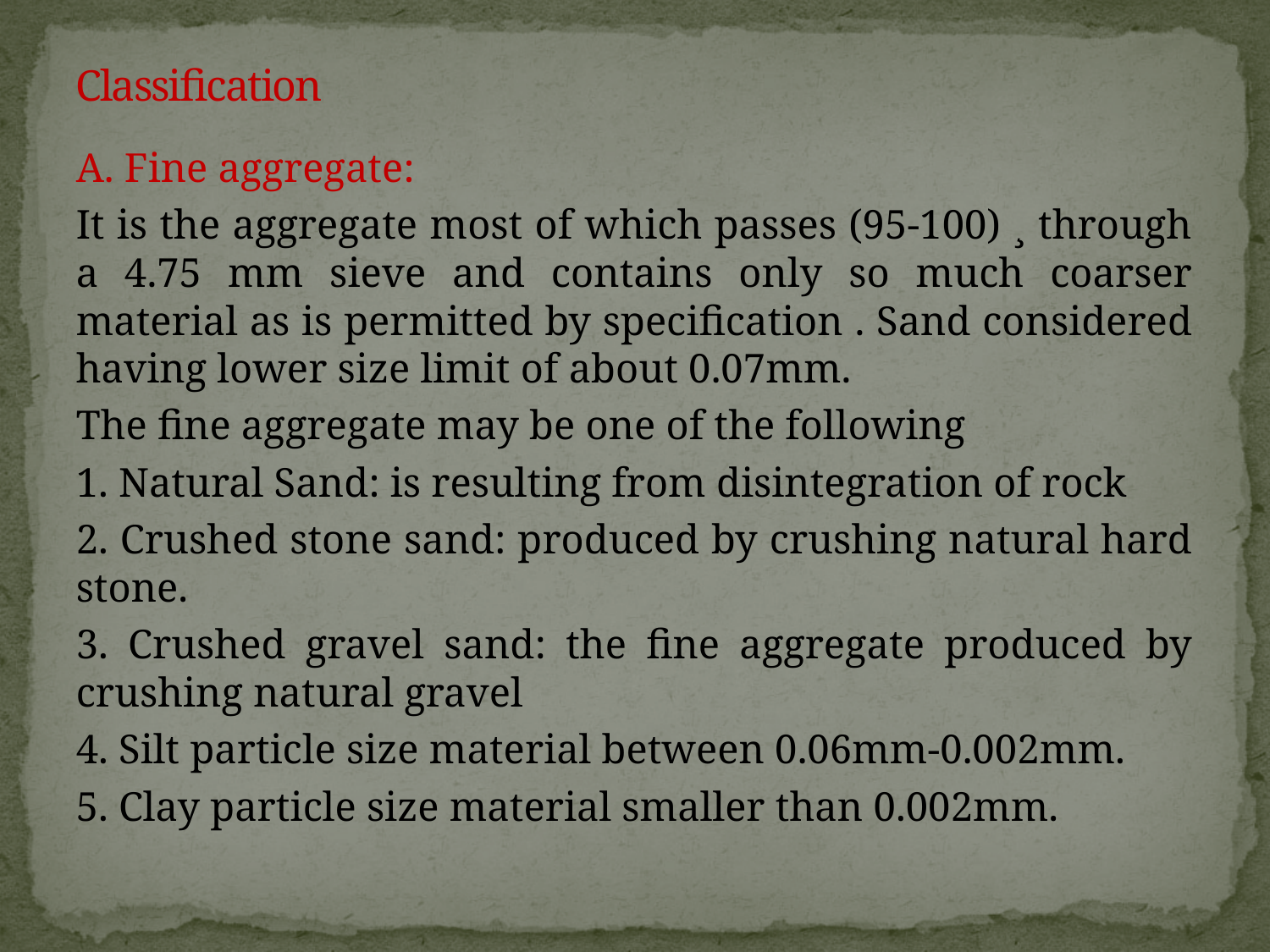

# Classification
A. Fine aggregate:
It is the aggregate most of which passes (95-100) ¸ through a 4.75 mm sieve and contains only so much coarser material as is permitted by specification . Sand considered having lower size limit of about 0.07mm.
The fine aggregate may be one of the following
1. Natural Sand: is resulting from disintegration of rock
2. Crushed stone sand: produced by crushing natural hard stone.
3. Crushed gravel sand: the fine aggregate produced by crushing natural gravel
4. Silt particle size material between 0.06mm-0.002mm.
5. Clay particle size material smaller than 0.002mm.